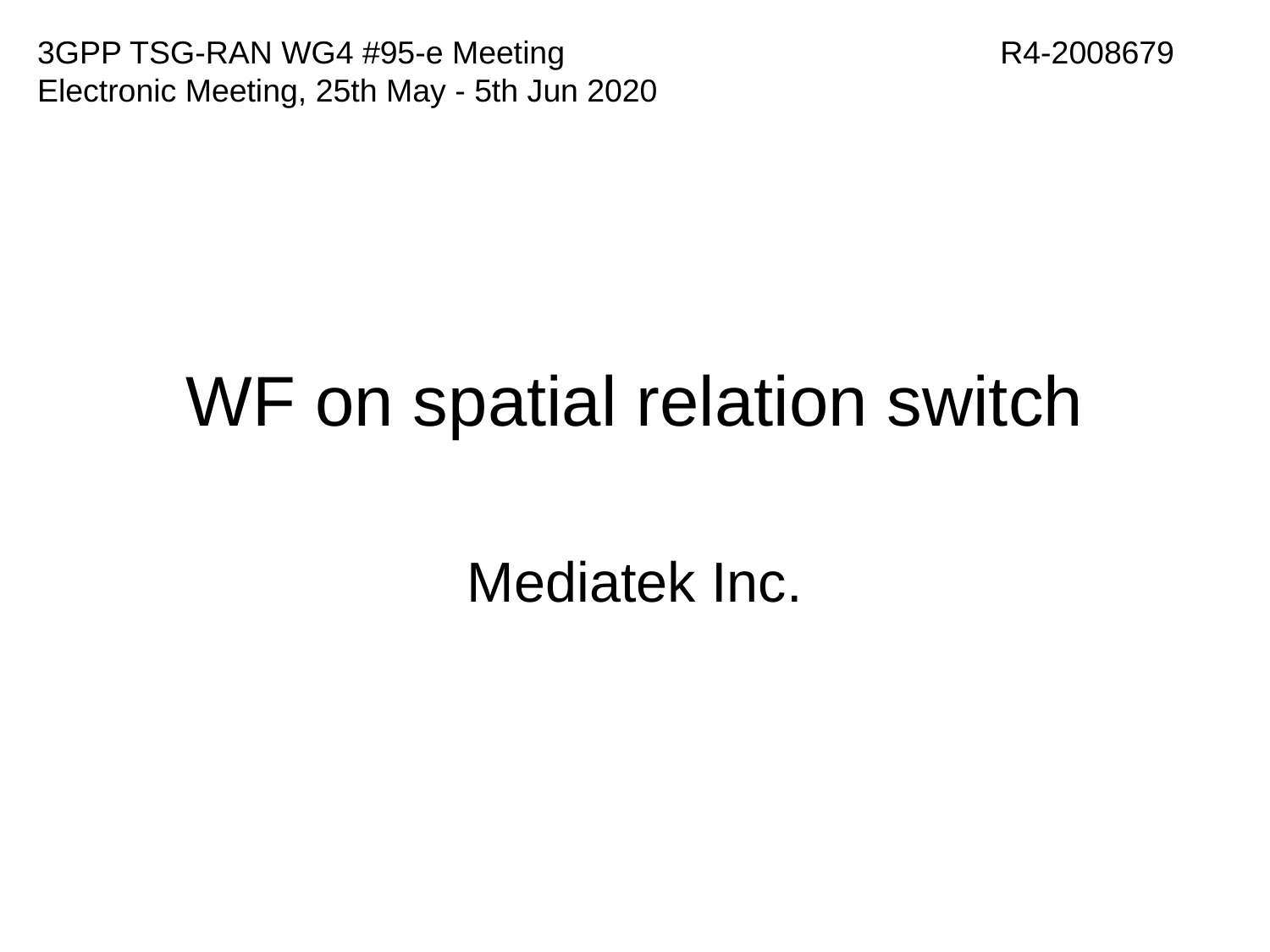

R4-2008679
3GPP TSG-RAN WG4 #95-e Meeting
Electronic Meeting, 25th May - 5th Jun 2020
# WF on spatial relation switch
Mediatek Inc.